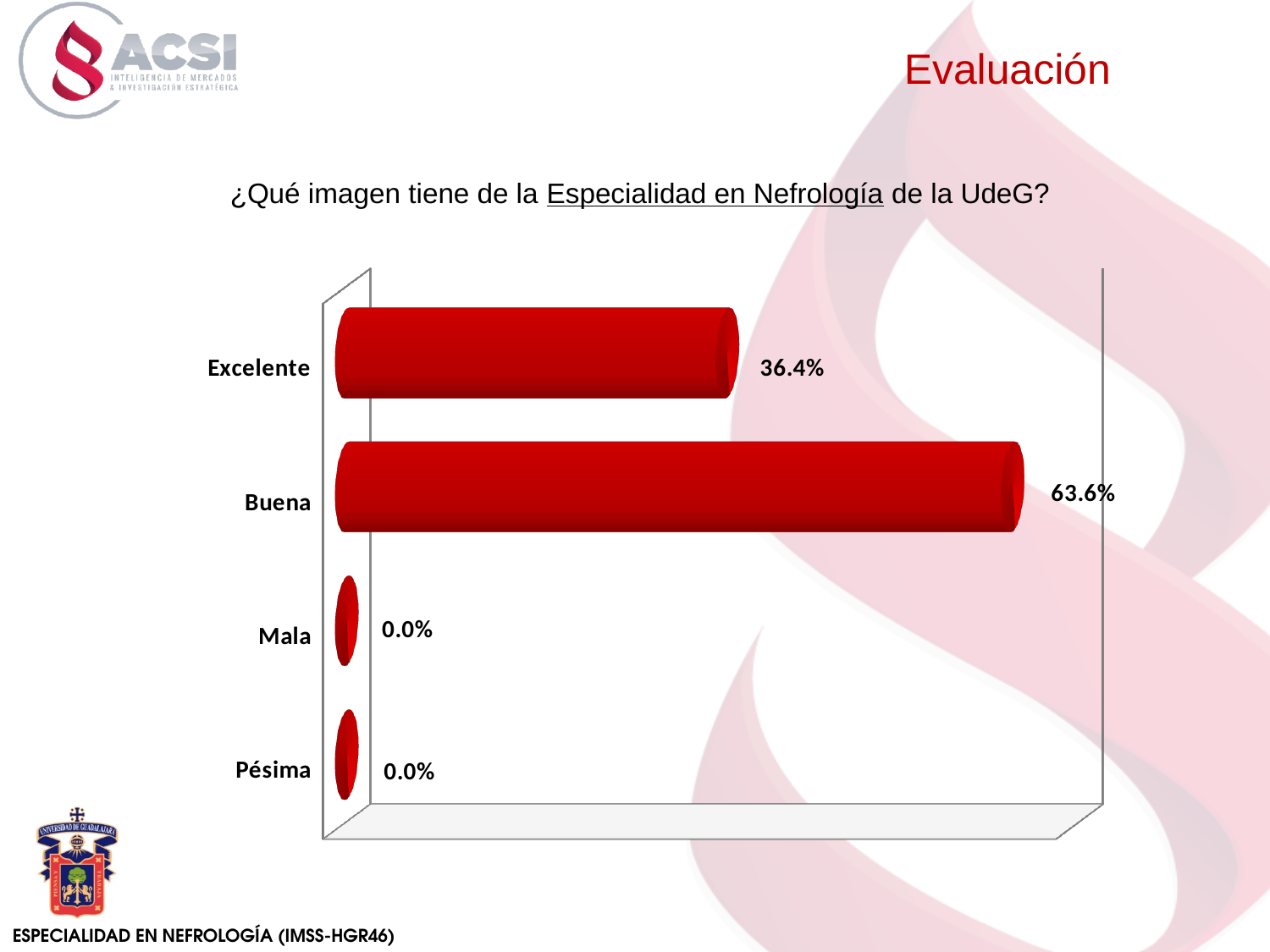

Evaluación

[unsupported chart]

¿Qué imagen tiene de la Especialidad en Nefrología de la UdeG?